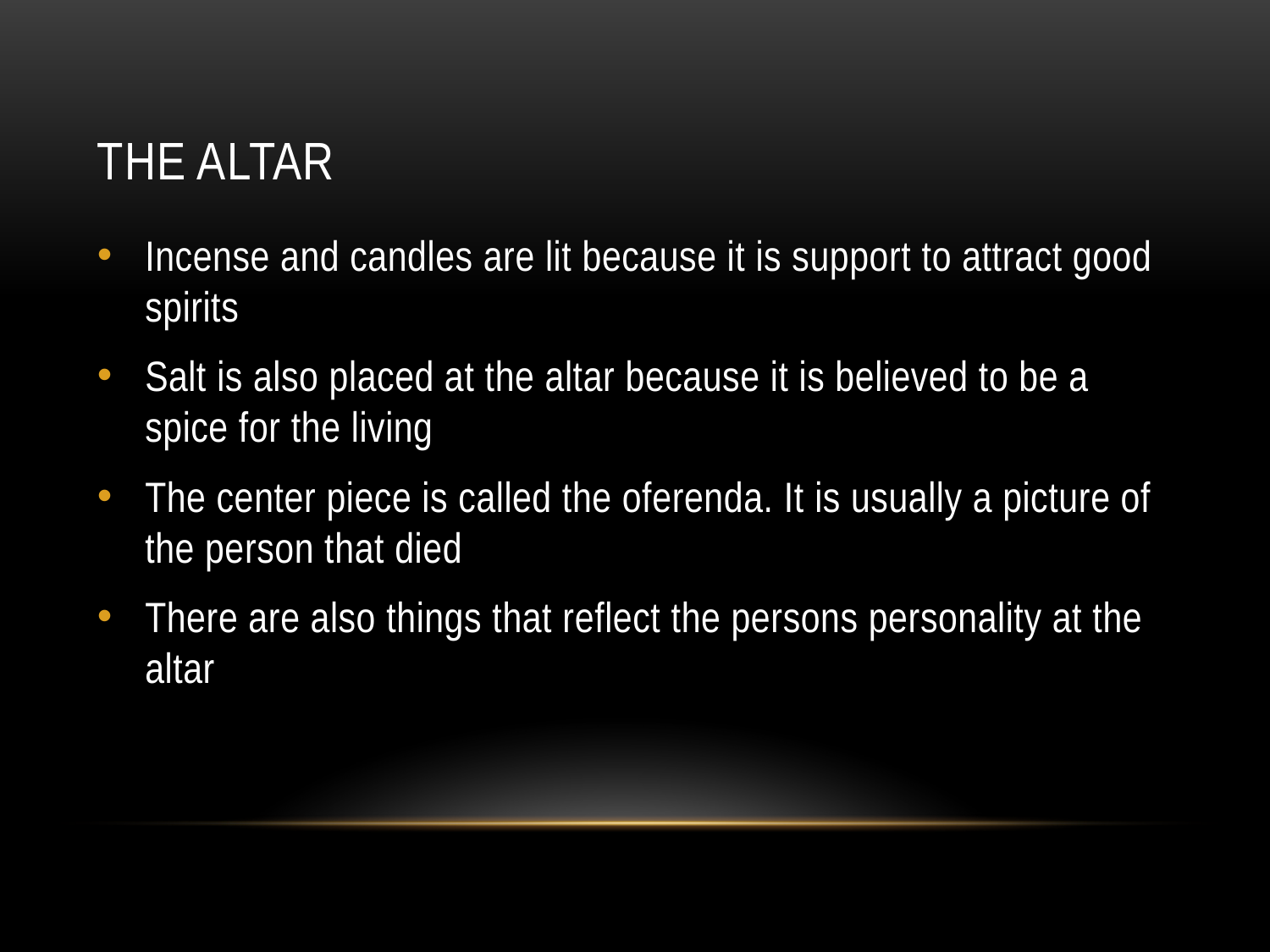

# The altar
Incense and candles are lit because it is support to attract good spirits
Salt is also placed at the altar because it is believed to be a spice for the living
The center piece is called the oferenda. It is usually a picture of the person that died
There are also things that reflect the persons personality at the altar